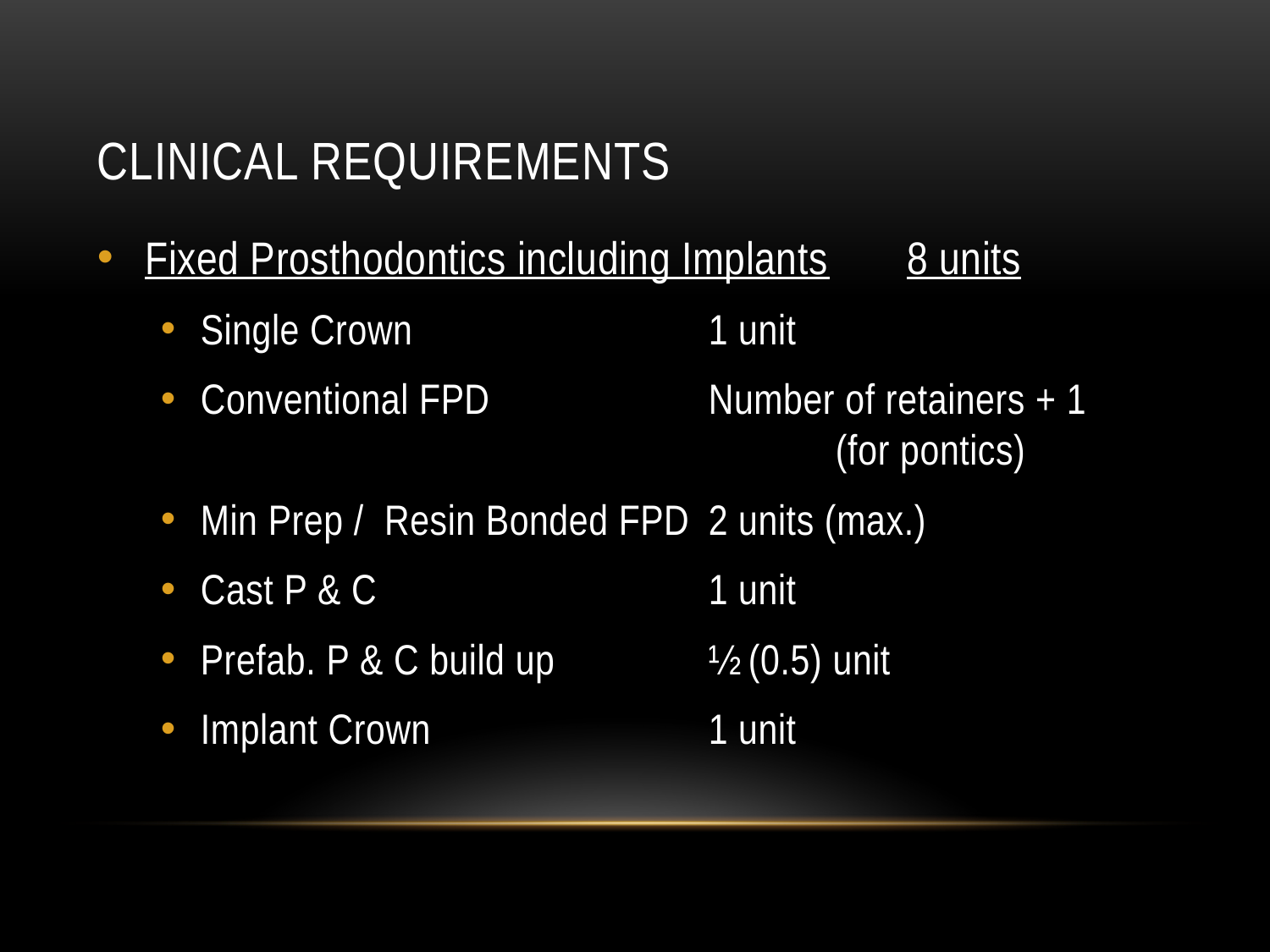

# Clinical requirements
Fixed Prosthodontics including Implants	8 units
Single Crown			1 unit
Conventional FPD		Number of retainers + 1 					(for pontics)
Min Prep /  Resin Bonded FPD	2 units (max.)
Cast P & C			1 unit
Prefab. P & C build up		½ (0.5) unit
Implant Crown			1 unit